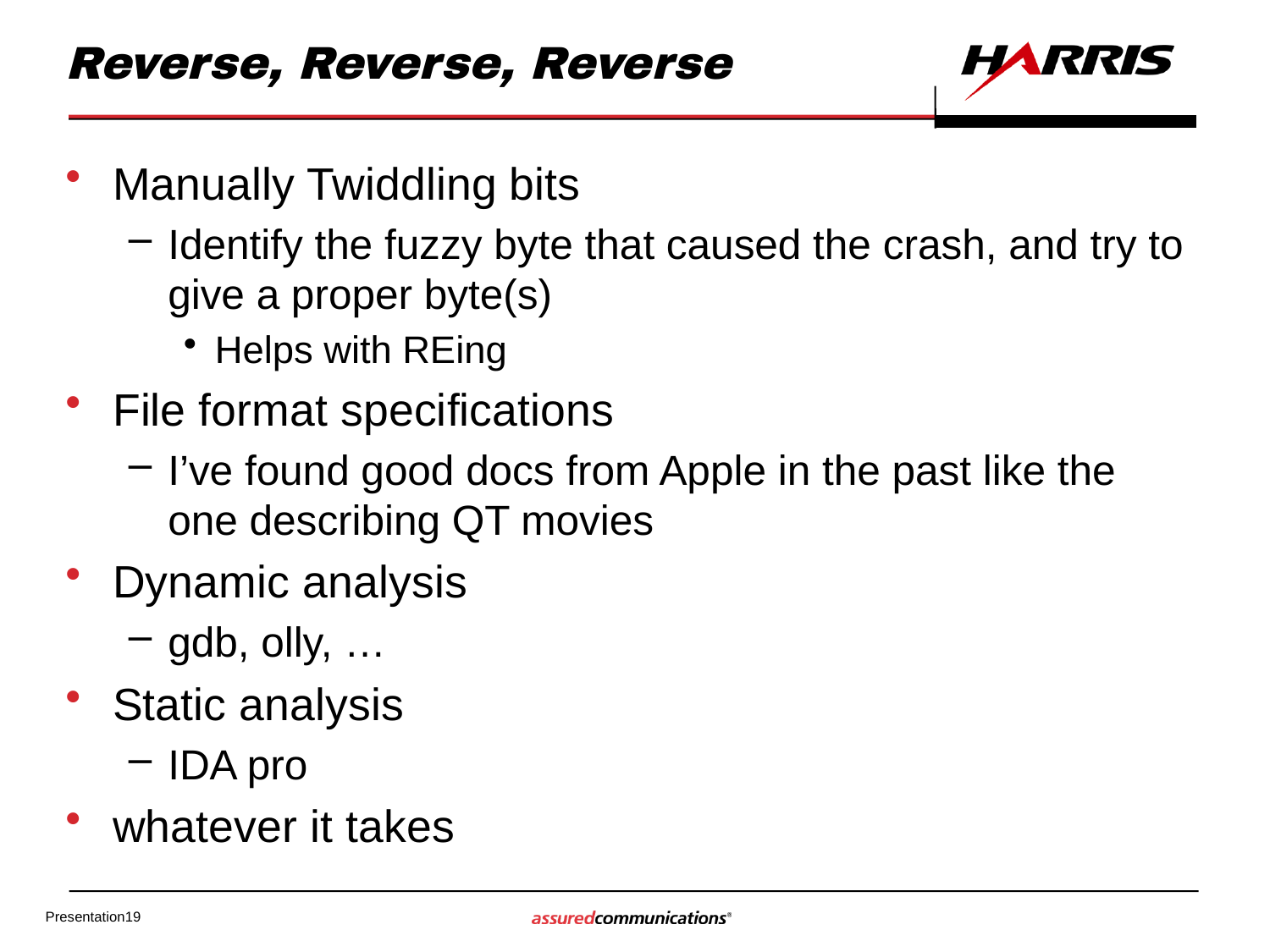

# Reverse, Reverse, Reverse
Manually Twiddling bits
Identify the fuzzy byte that caused the crash, and try to give a proper byte(s)
Helps with REing
File format specifications
I’ve found good docs from Apple in the past like the one describing QT movies
Dynamic analysis
gdb, olly, …
Static analysis
IDA pro
whatever it takes